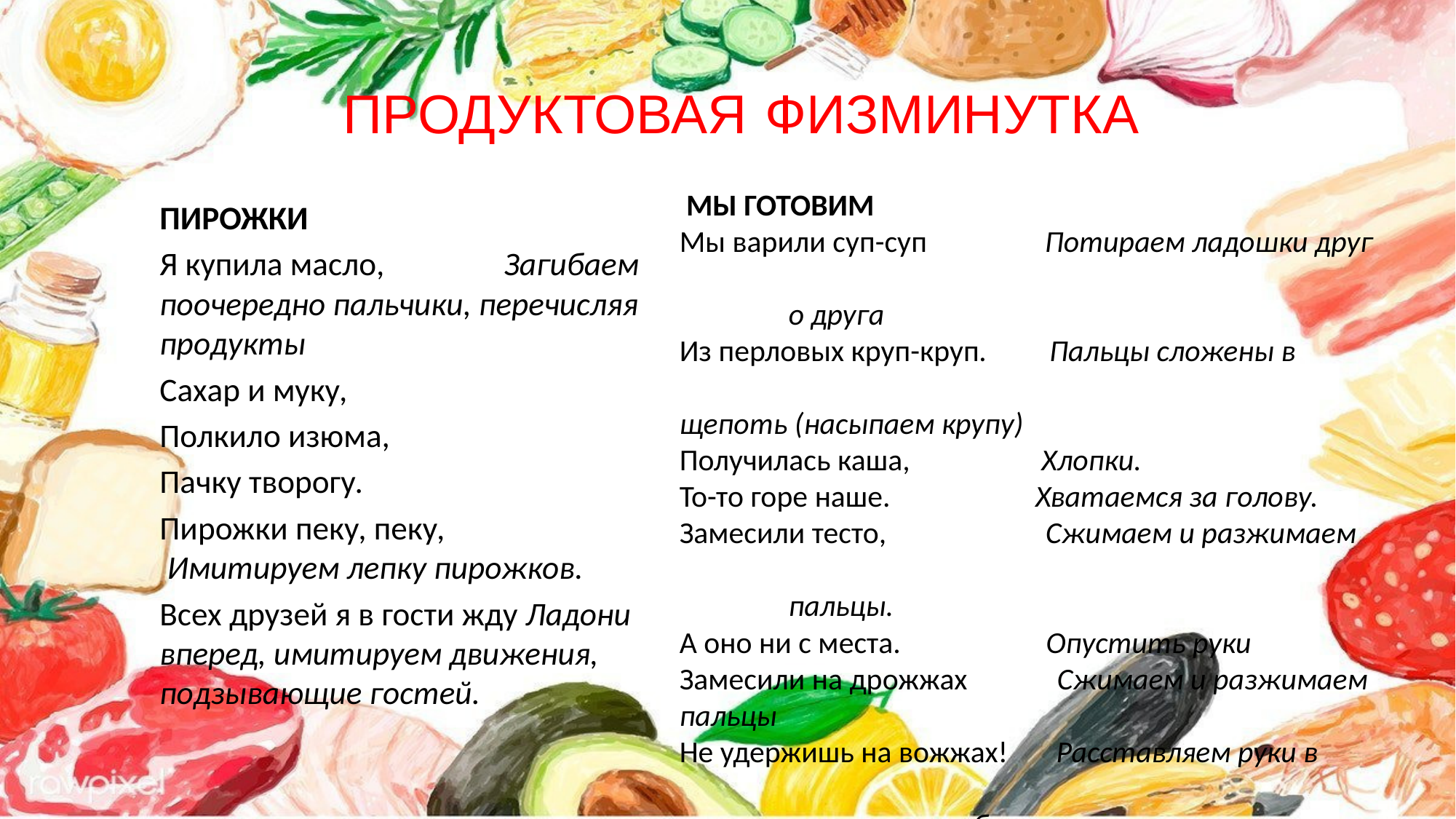

# ПРОДУКТОВАЯ ФИЗМИНУТКА
 МЫ ГОТОВИМ
Мы варили суп-суп                 Потираем ладошки друг 							о друга
Из перловых круп-круп.         Пальцы сложены в 							щепоть (насыпаем крупу)
Получилась каша,                   Хлопки.
То-то горе наше.                     Хватаемся за голову.
Замесили тесто,                       Сжимаем и разжимаем 							пальцы.
А оно ни с места.                     Опустить руки
Замесили на дрожжах             Сжимаем и разжимаем пальцы
Не удержишь на вожжах!       Расставляем руки в 								стороны, как будто 								хотим  удержать.
ПИРОЖКИ
Я купила масло,                Загибаем поочередно пальчики, перечисляя продукты
Сахар и муку,
Полкило изюма,
Пачку творогу.
Пирожки пеку, пеку,              Имитируем лепку пирожков.
Всех друзей я в гости жду Ладони вперед, имитируем движения, подзывающие гостей.